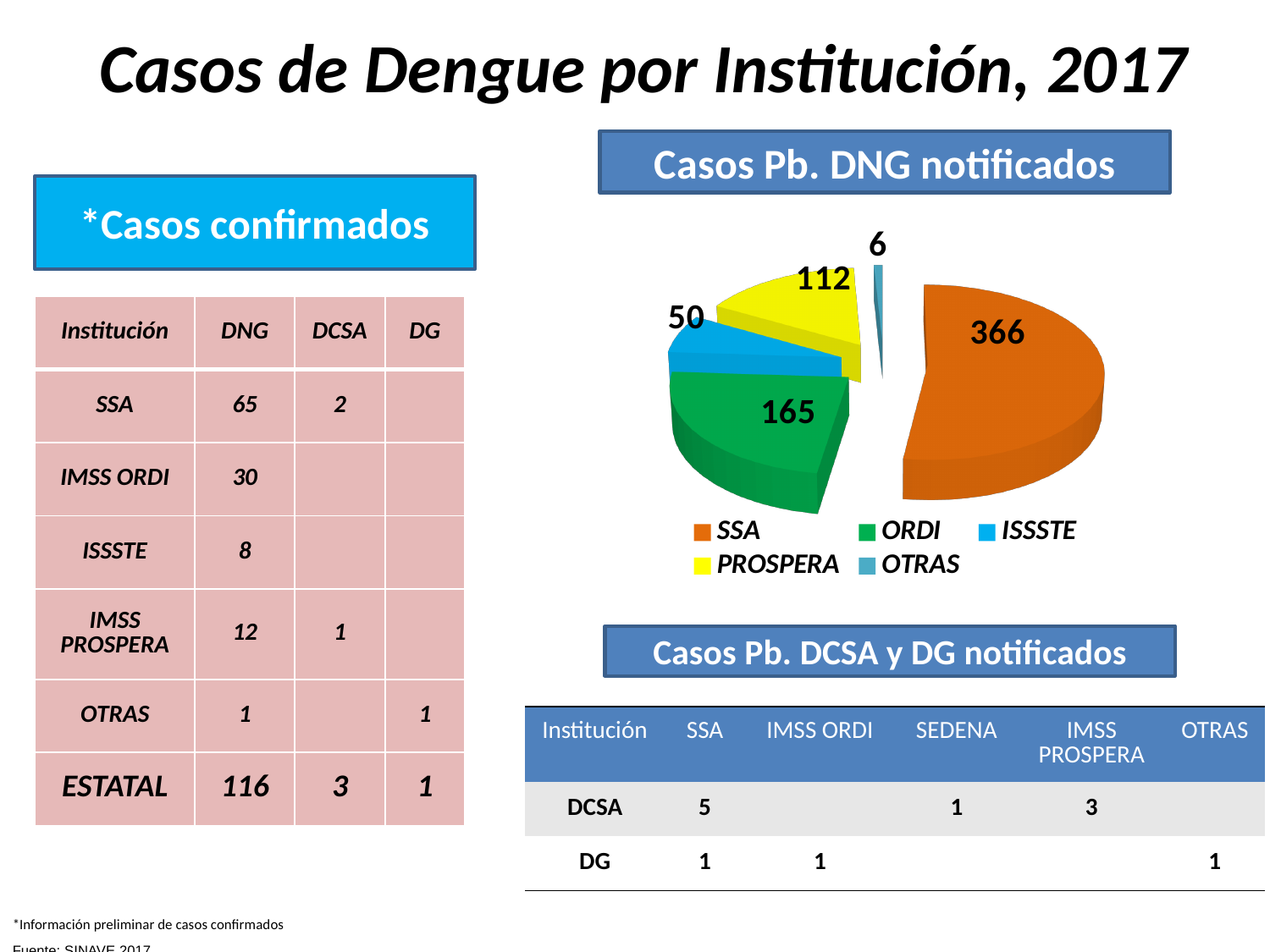

Casos de Dengue por Institución, 2017
Casos Pb. DNG notificados
*Casos confirmados

[unsupported chart]

| Institución | DNG | DCSA | DG |
| --- | --- | --- | --- |
| SSA | 65 | 2 |  |
| IMSS ORDI | 30 |  |  |
| ISSSTE | 8 |  |  |
| IMSS PROSPERA | 12 | 1 |  |
| OTRAS | 1 |  | 1 |
| ESTATAL | 116 | 3 | 1 |
Casos Pb. DCSA y DG notificados
| Institución | SSA | IMSS ORDI | SEDENA | IMSS PROSPERA | OTRAS |
| --- | --- | --- | --- | --- | --- |
| DCSA | 5 |  | 1 | 3 |  |
| DG | 1 | 1 |  |  | 1 |
*Información preliminar de casos confirmados
Fuente: SINAVE 2017